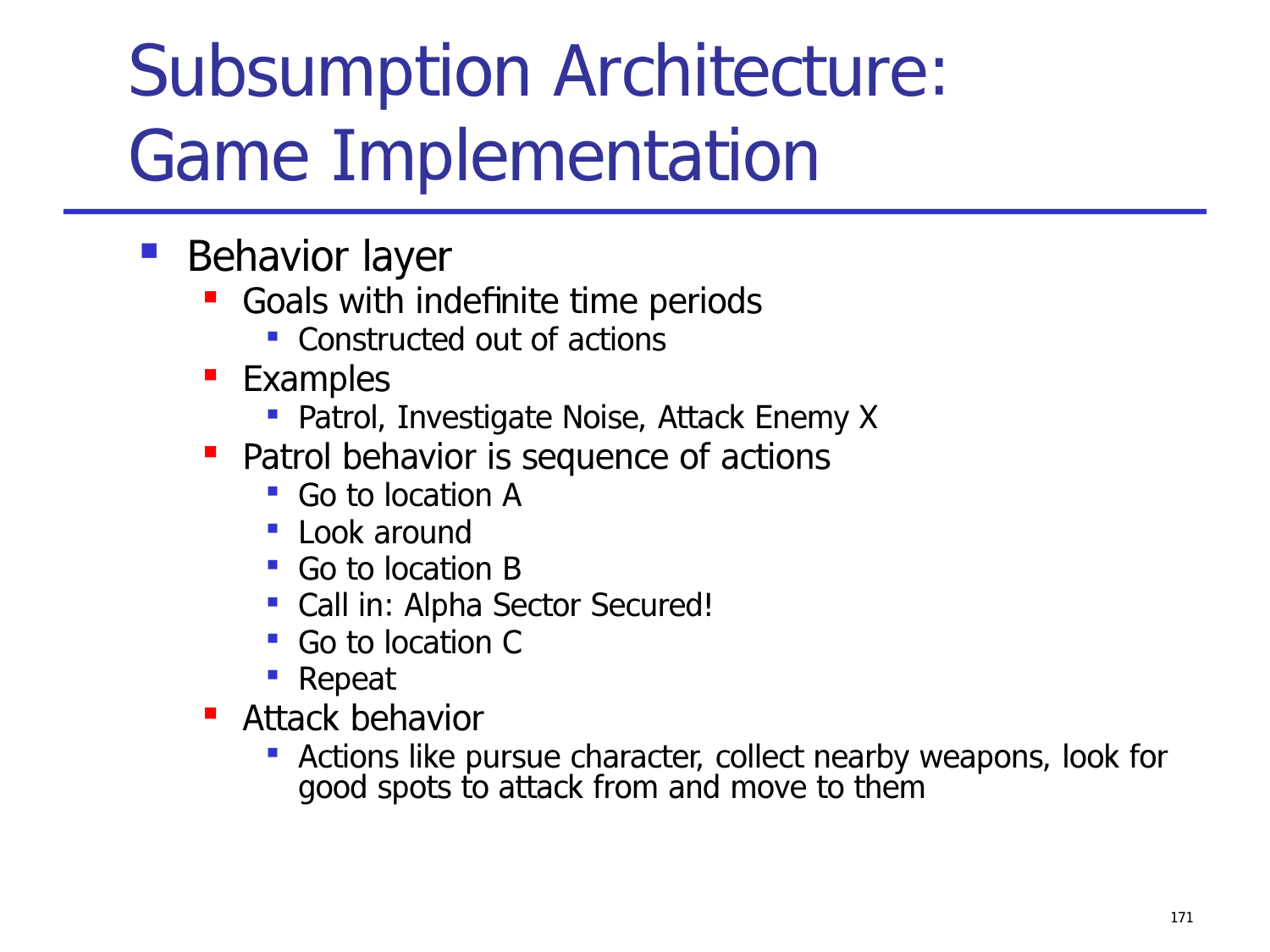

# Subsumption Architecture: Game Implementation
Behavior layer
Goals with indefinite time periods
Constructed out of actions
Examples
Patrol, Investigate Noise, Attack Enemy X
Patrol behavior is sequence of actions
Go to location A
Look around
Go to location B
Call in: Alpha Sector Secured!
Go to location C
Repeat
Attack behavior
Actions like pursue character, collect nearby weapons, look for good spots to attack from and move to them
171